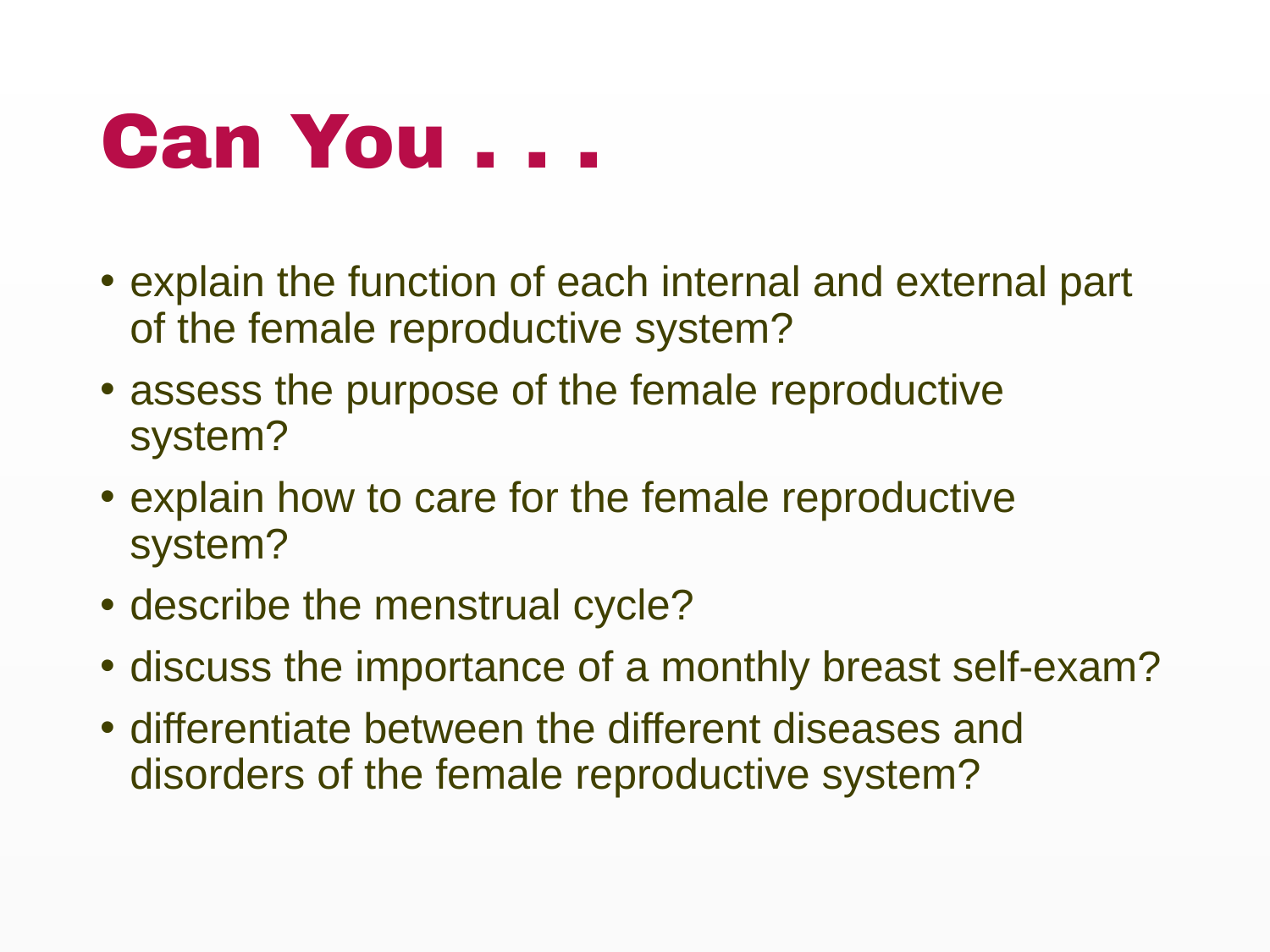

# Can You . . .
explain the function of each internal and external part of the female reproductive system?
assess the purpose of the female reproductive system?
explain how to care for the female reproductive system?
describe the menstrual cycle?
discuss the importance of a monthly breast self-exam?
differentiate between the different diseases and disorders of the female reproductive system?